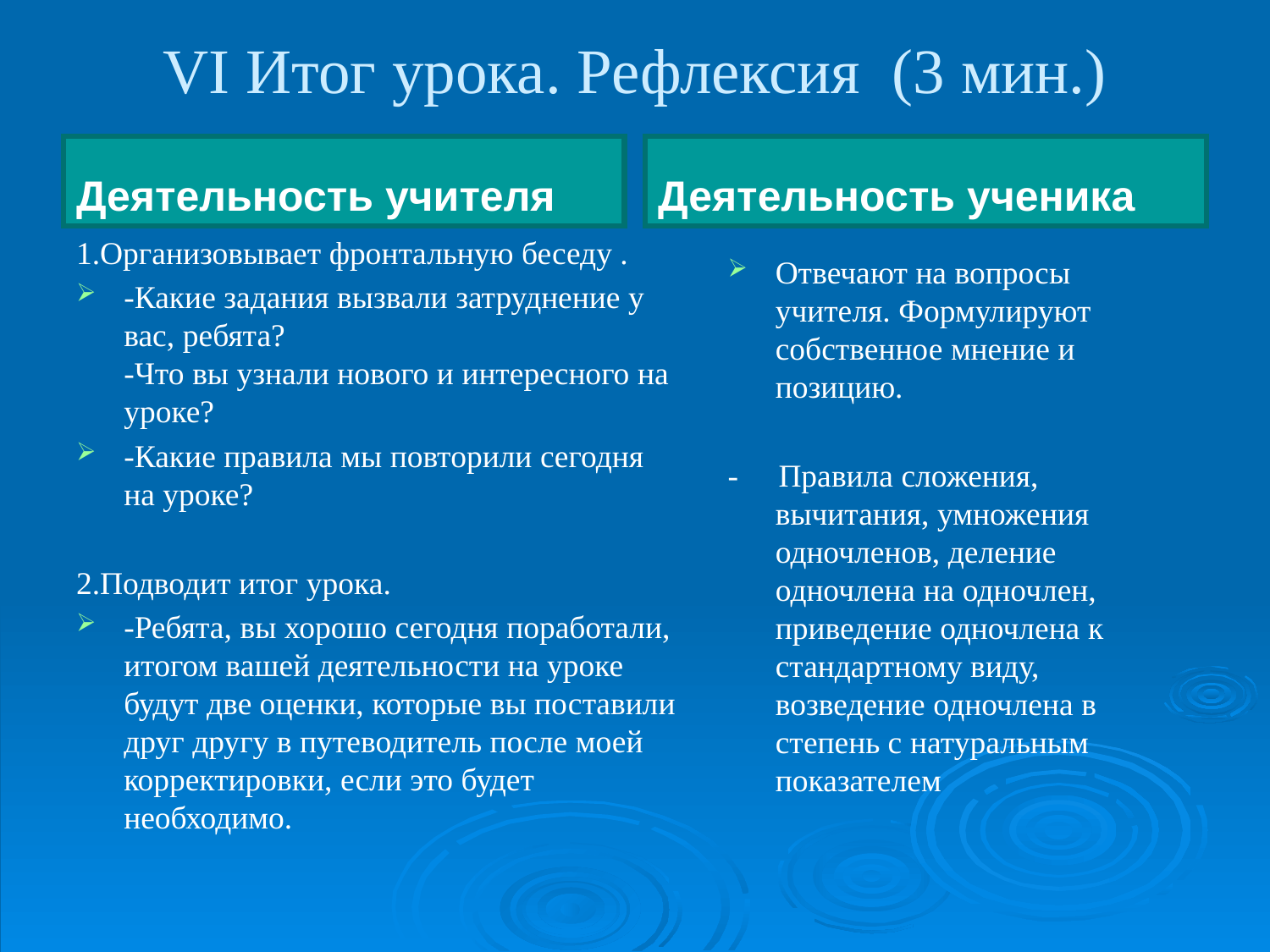

# VI Итог урока. Рефлексия  (3 мин.)
Деятельность учителя
Деятельность ученика
1.Организовывает фронтальную беседу .
-Какие задания вызвали затруднение у вас, ребята?
-Что вы узнали нового и интересного на уроке?
-Какие правила мы повторили сегодня на уроке?

2.Подводит итог урока.
-Ребята, вы хорошо сегодня поработали, итогом вашей деятельности на уроке будут две оценки, которые вы поставили друг другу в путеводитель после моей корректировки, если это будет необходимо.

Отвечают на вопросы учителя. Формулируют собственное мнение и позицию.

-     Правила сложения, вычитания, умножения одночленов, деление одночлена на одночлен, приведение одночлена к стандартному виду, возведение одночлена в степень с натуральным показателем

Сдают свои путеводители дежурным по классу.